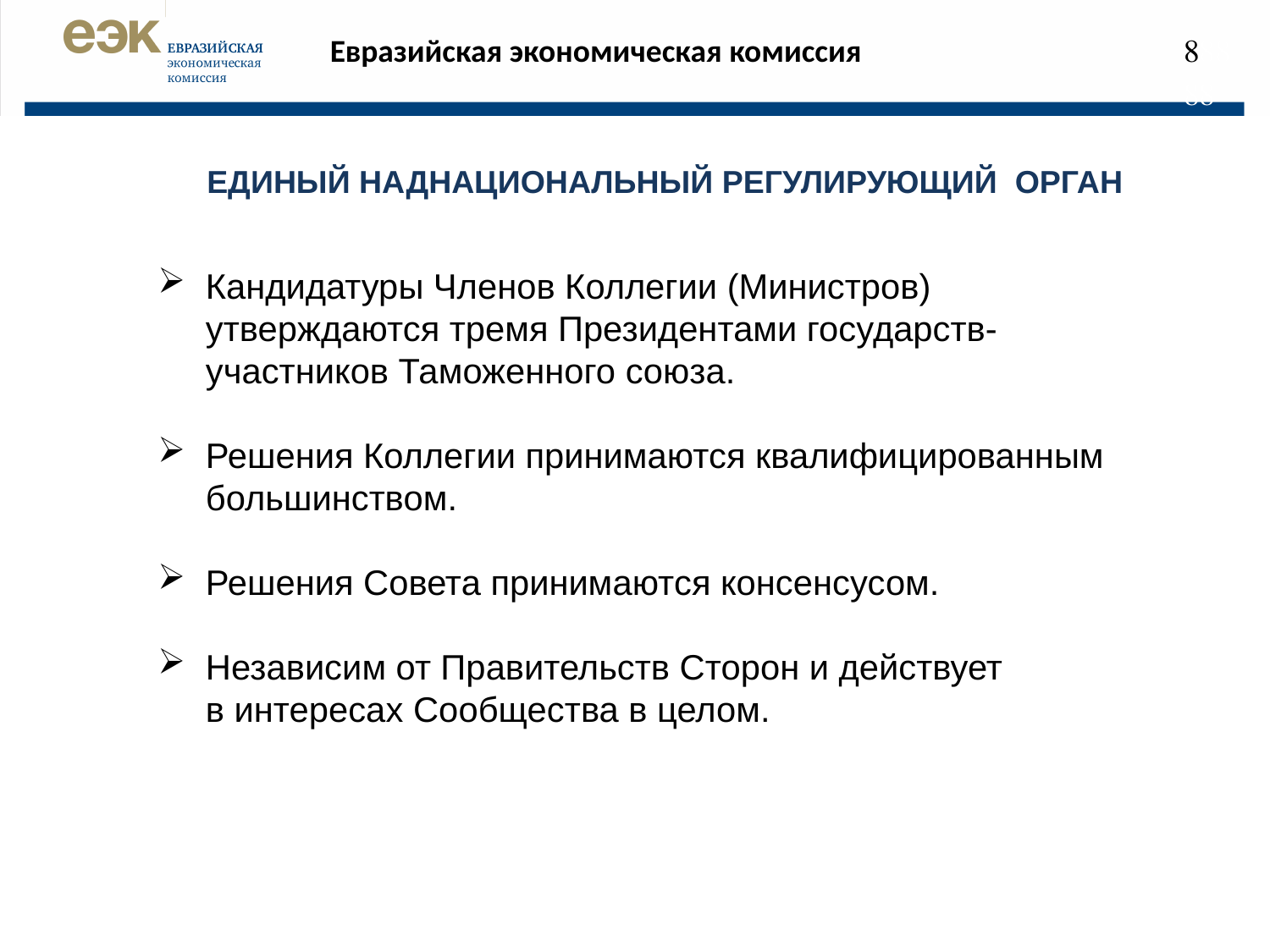

Евразийская экономическая комиссия
88888
ЕДИНЫЙ НАДНАЦИОНАЛЬНЫЙ РЕГУЛИРУЮЩИЙ  ОРГАН
Кандидатуры Членов Коллегии (Министров) утверждаются тремя Президентами государств-участников Таможенного союза.

Решения Коллегии принимаются квалифицированным большинством.

Решения Совета принимаются консенсусом.

Независим от Правительств Сторон и действует          в интересах Сообщества в целом.